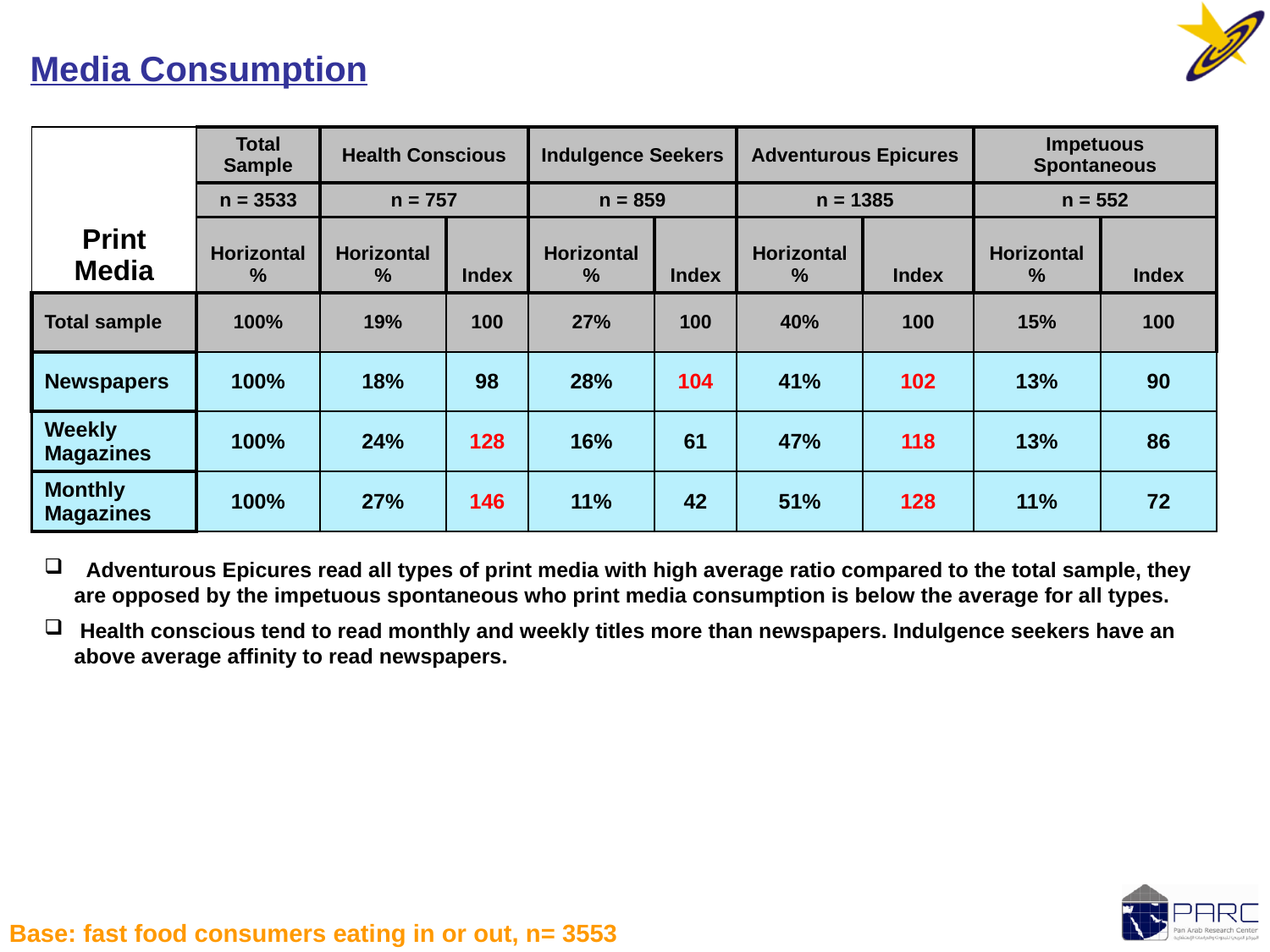

Media Consumption
| Print Media | Total Sample | Health Conscious |  | Indulgence Seekers |  | Adventurous Epicures |  | Impetuous Spontaneous |  |
| --- | --- | --- | --- | --- | --- | --- | --- | --- | --- |
|  | n = 3533 | n = 757 |  | n = 859 |  | n = 1385 |  | n = 552 |  |
|  | Horizontal% | Horizontal % | Index | Horizontal % | Index | Horizontal % | Index | Horizontal % | Index |
| Total sample | 100% | 19% | 100 | 27% | 100 | 40% | 100 | 15% | 100 |
| Newspapers | 100% | 18% | 98 | 28% | 104 | 41% | 102 | 13% | 90 |
| Weekly Magazines | 100% | 24% | 128 | 16% | 61 | 47% | 118 | 13% | 86 |
| Monthly Magazines | 100% | 27% | 146 | 11% | 42 | 51% | 128 | 11% | 72 |
  Adventurous Epicures read all types of print media with high average ratio compared to the total sample, they are opposed by the impetuous spontaneous who print media consumption is below the average for all types.
 Health conscious tend to read monthly and weekly titles more than newspapers. Indulgence seekers have an above average affinity to read newspapers.
Base: fast food consumers eating in or out, n= 3553